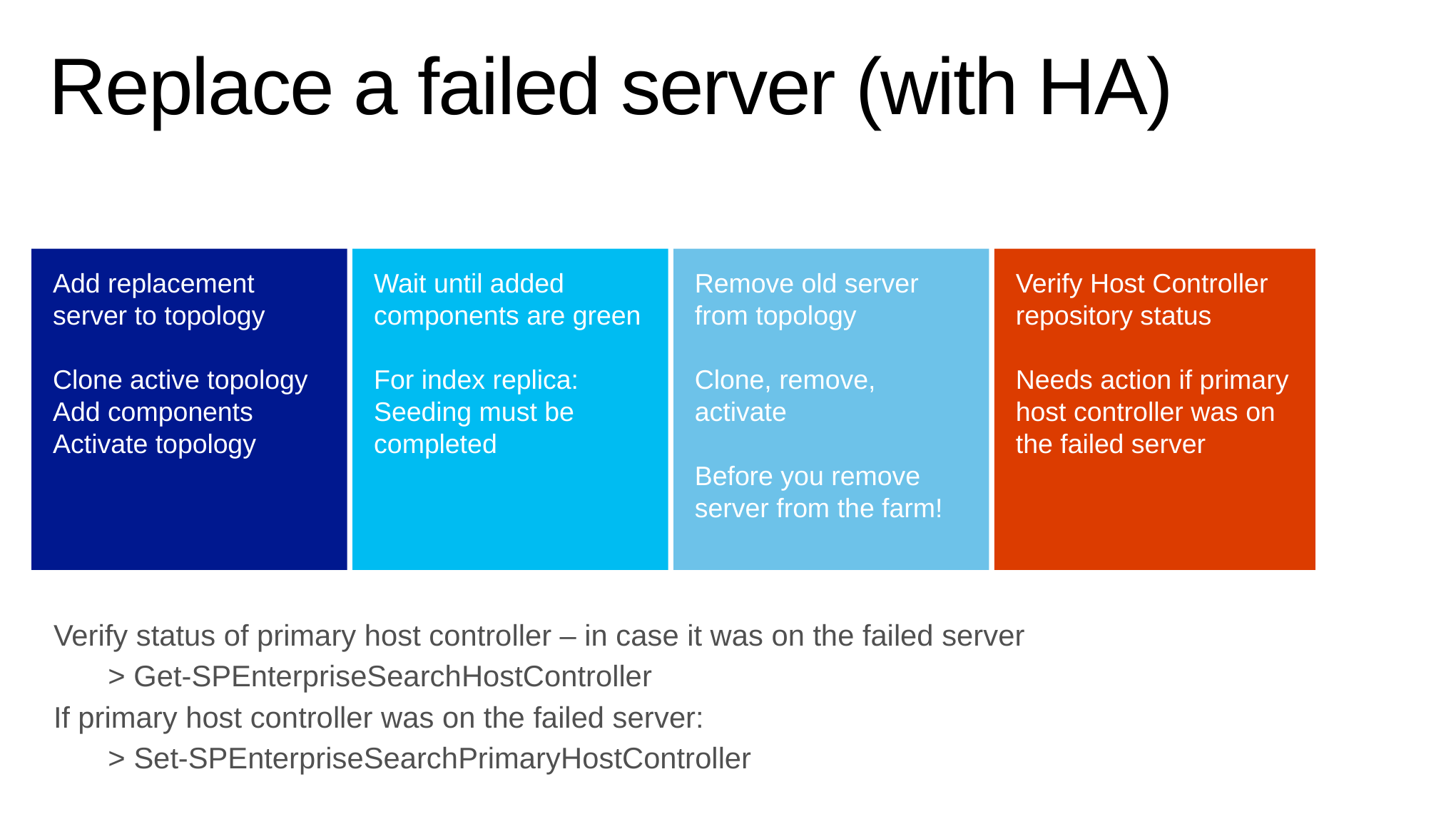

# Replace a failed server (with HA)
Add replacement server to topology

Clone active topology
Add components
Activate topology

Wait until added components are green

For index replica: Seeding must be completed
Remove old server from topology

Clone, remove, activate

Before you remove server from the farm!
Verify Host Controller repository status

Needs action if primary host controller was on the failed server
Verify status of primary host controller – in case it was on the failed server
> Get-SPEnterpriseSearchHostController
If primary host controller was on the failed server:
> Set-SPEnterpriseSearchPrimaryHostController